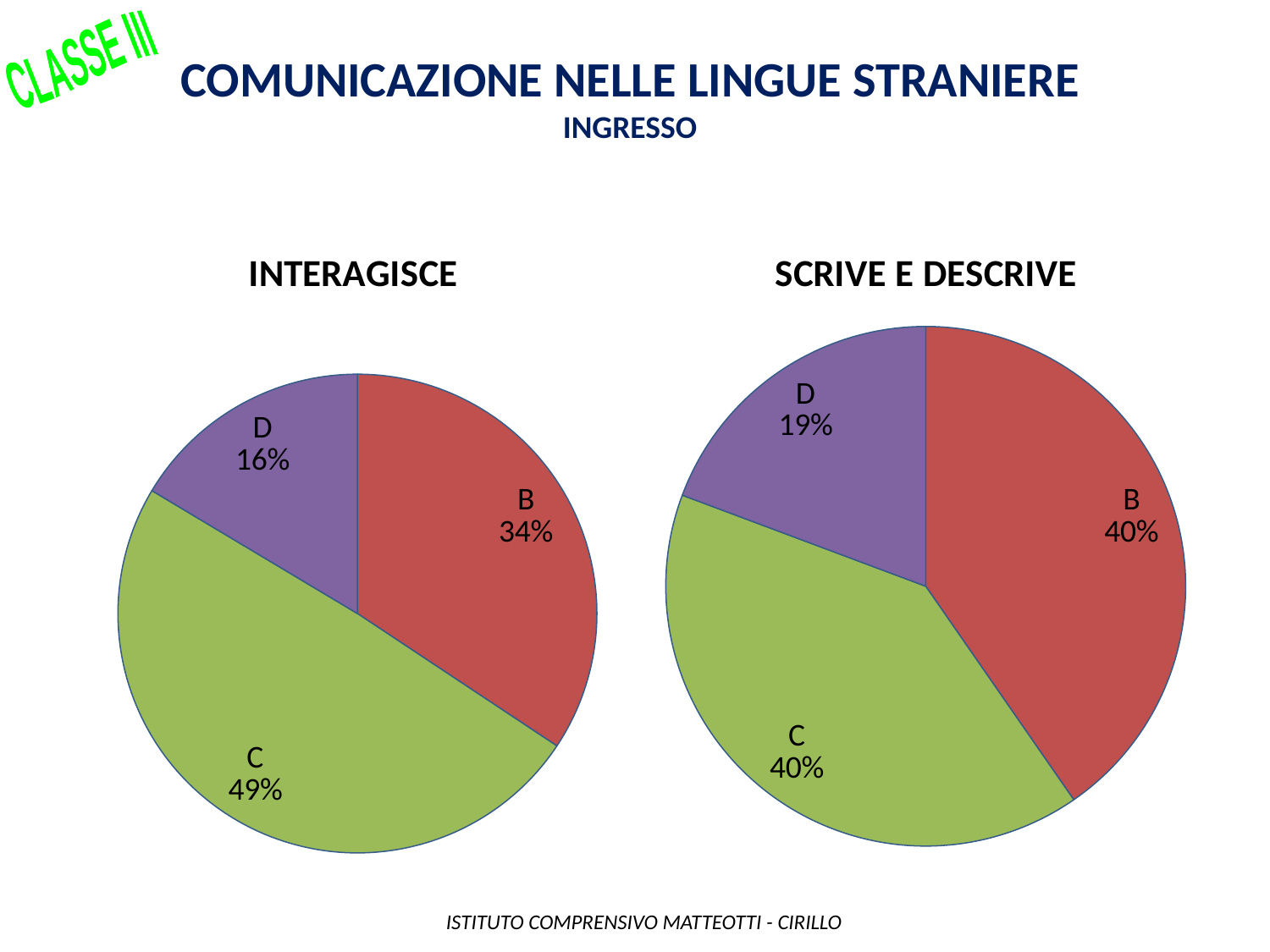

CLASSE III
Comunicazione nelle lingue straniere
INGRESSO

### Chart: INTERAGISCE

| Category |  |
|---|---|
| A | 0.0 |
| B | 23.0 |
| C | 33.0 |
| D | 11.0 |

### Chart: SCRIVE E DESCRIVE

| Category |  |
|---|---|
| A | 0.0 |
| B | 23.0 |
| C | 23.0 |
| D | 11.0 |
 ISTITUTO COMPRENSIVO MATTEOTTI - CIRILLO